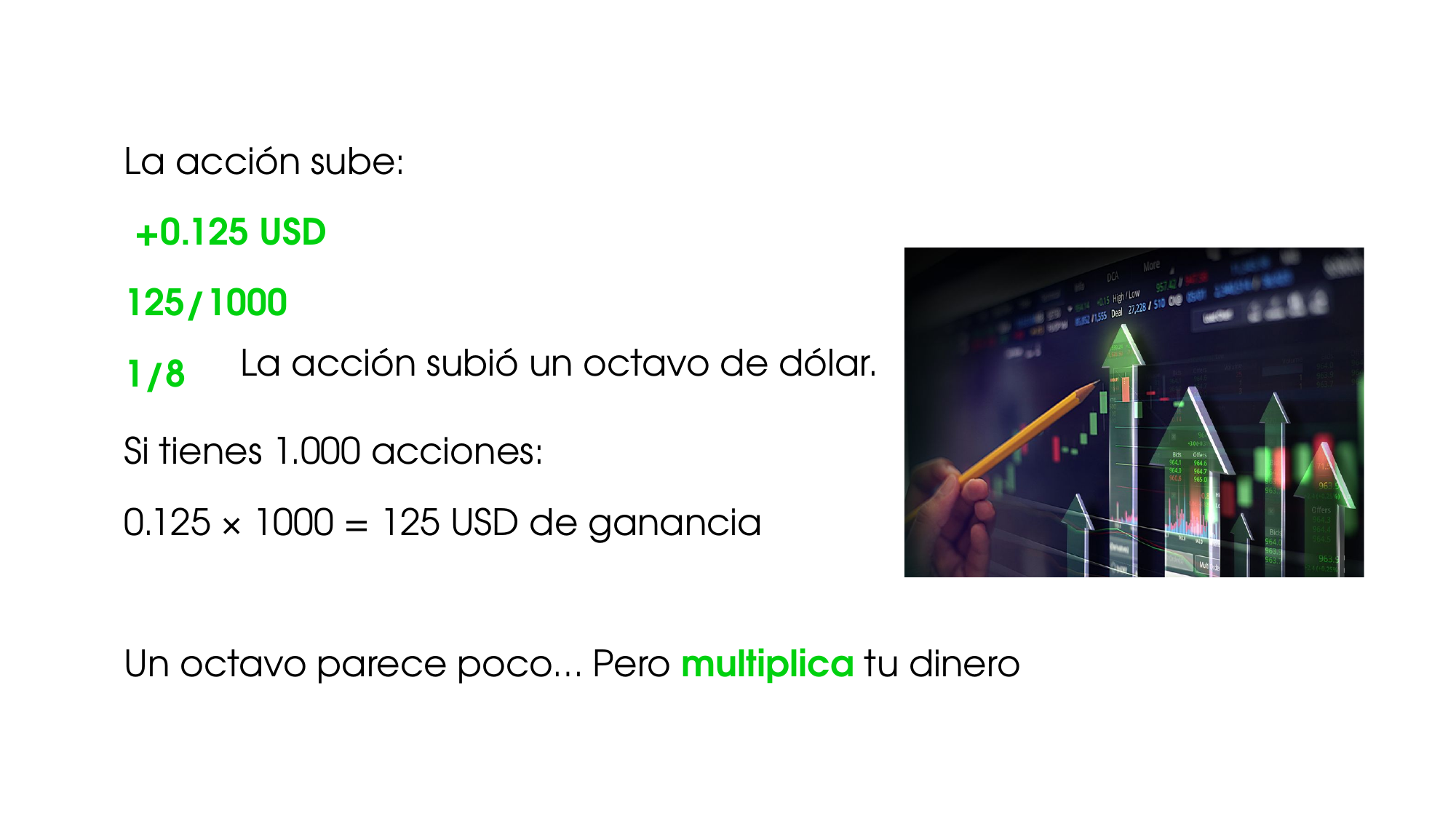

La acción sube:
 +0.125 USD
125/1000
1/8
La acción subió un octavo de dólar.
Si tienes 1.000 acciones:
0.125 × 1000 = 125 USD de ganancia

Un octavo parece poco… Pero multiplica tu dinero

Quieres comprar 10 acciones: 195.375 × 10 = 1.953,75 USD
Si aproximas a 195 → pierdes precisión
Diferencia total puede ser significativa en grandes volúmenes